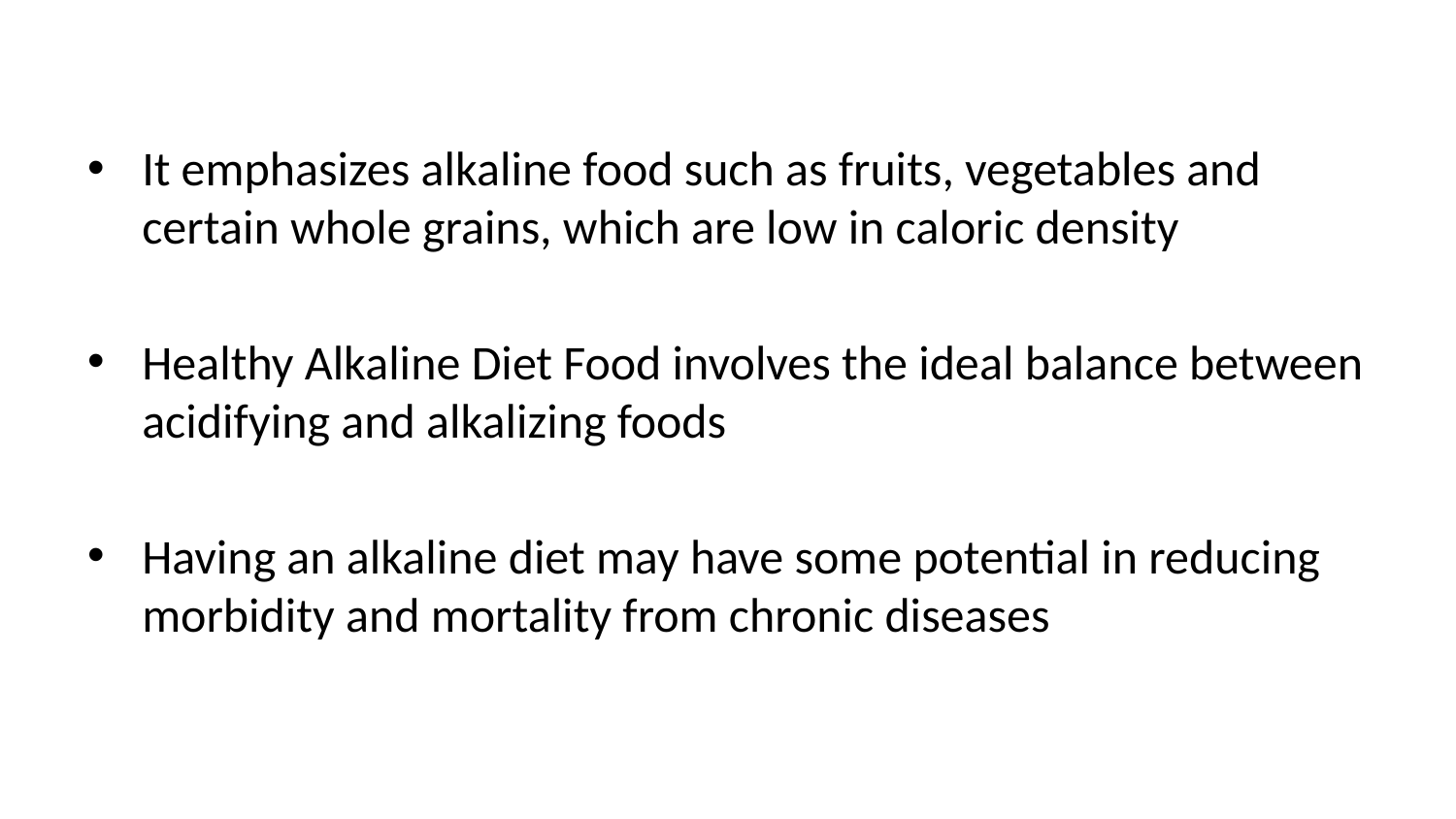

It emphasizes alkaline food such as fruits, vegetables and certain whole grains, which are low in caloric density

Healthy Alkaline Diet Food involves the ideal balance between acidifying and alkalizing foods

Having an alkaline diet may have some potential in reducing morbidity and mortality from chronic diseases